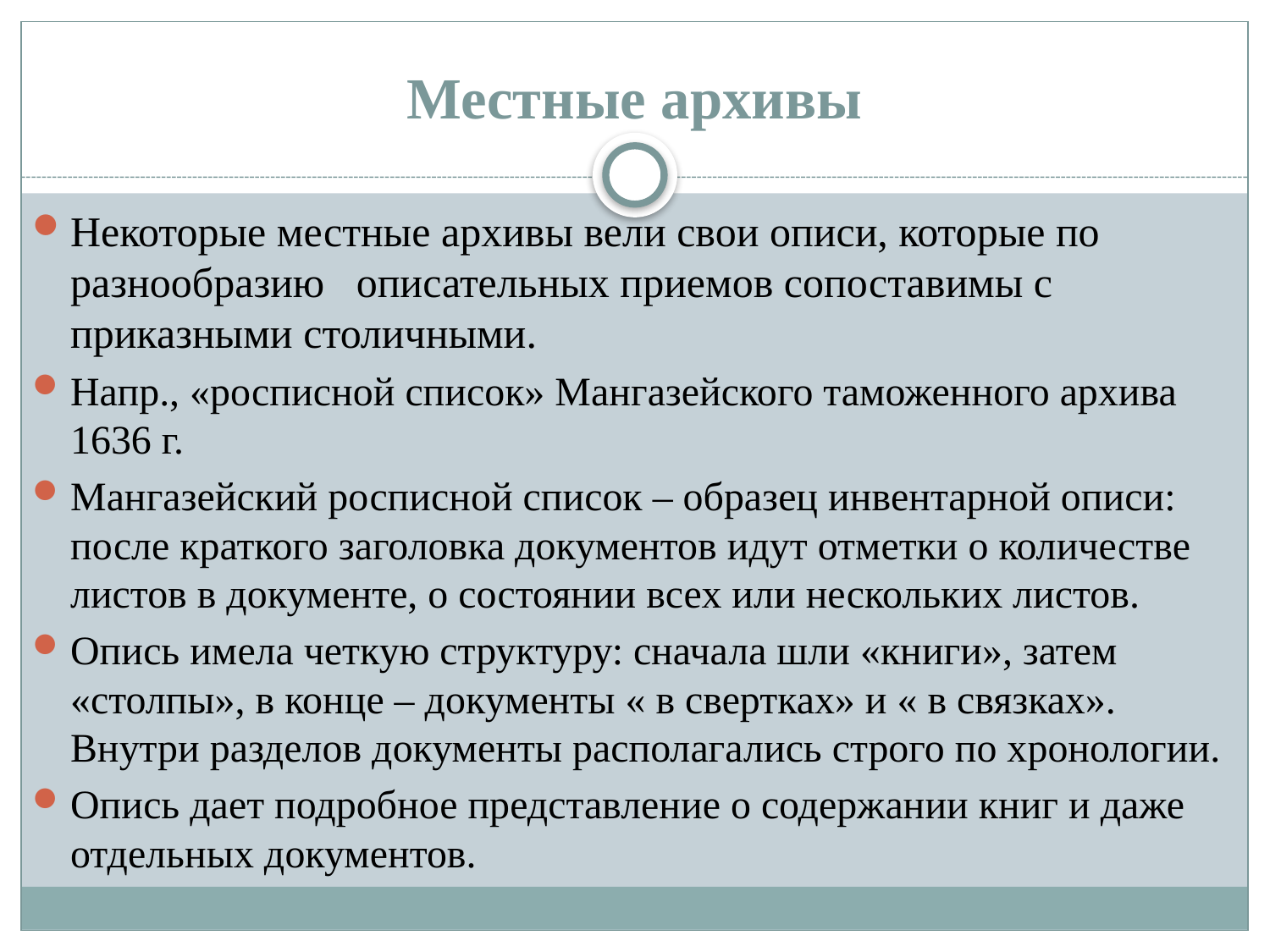

# Местные архивы
Некоторые местные архивы вели свои описи, которые по разнообразию   описательных приемов сопоставимы с приказными столичными.
Напр., «росписной список» Мангазейского таможенного архива 1636 г.
Мангазейский росписной список – образец инвентарной описи: после краткого заголовка документов идут отметки о количестве листов в документе, о состоянии всех или нескольких листов.
Опись имела четкую структуру: сначала шли «книги», затем «столпы», в конце – документы « в свертках» и « в связках». Внутри разделов документы располагались строго по хронологии.
Опись дает подробное представление о содержании книг и даже отдельных документов.